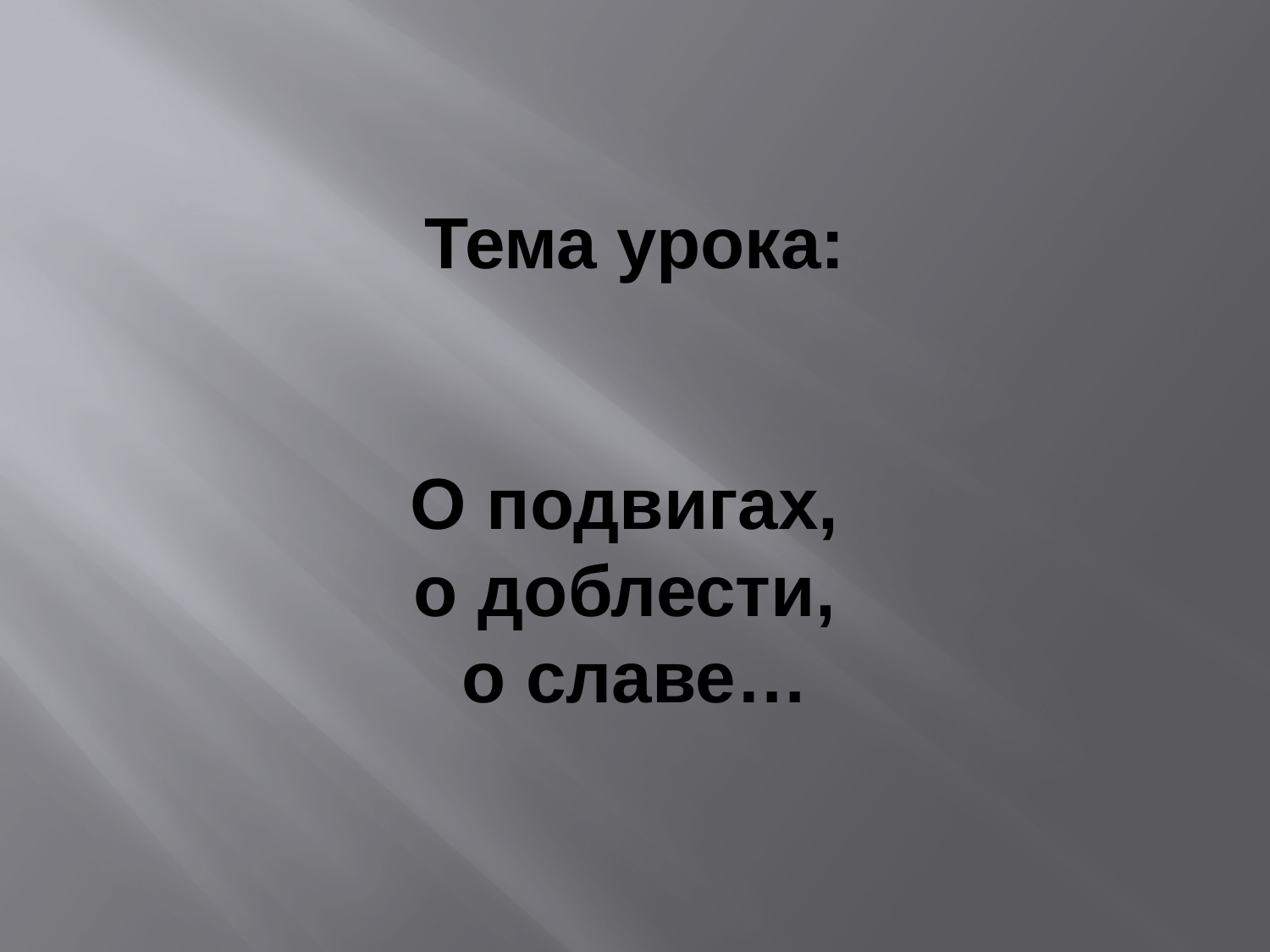

# Тема урока: О подвигах, о доблести, о славе…